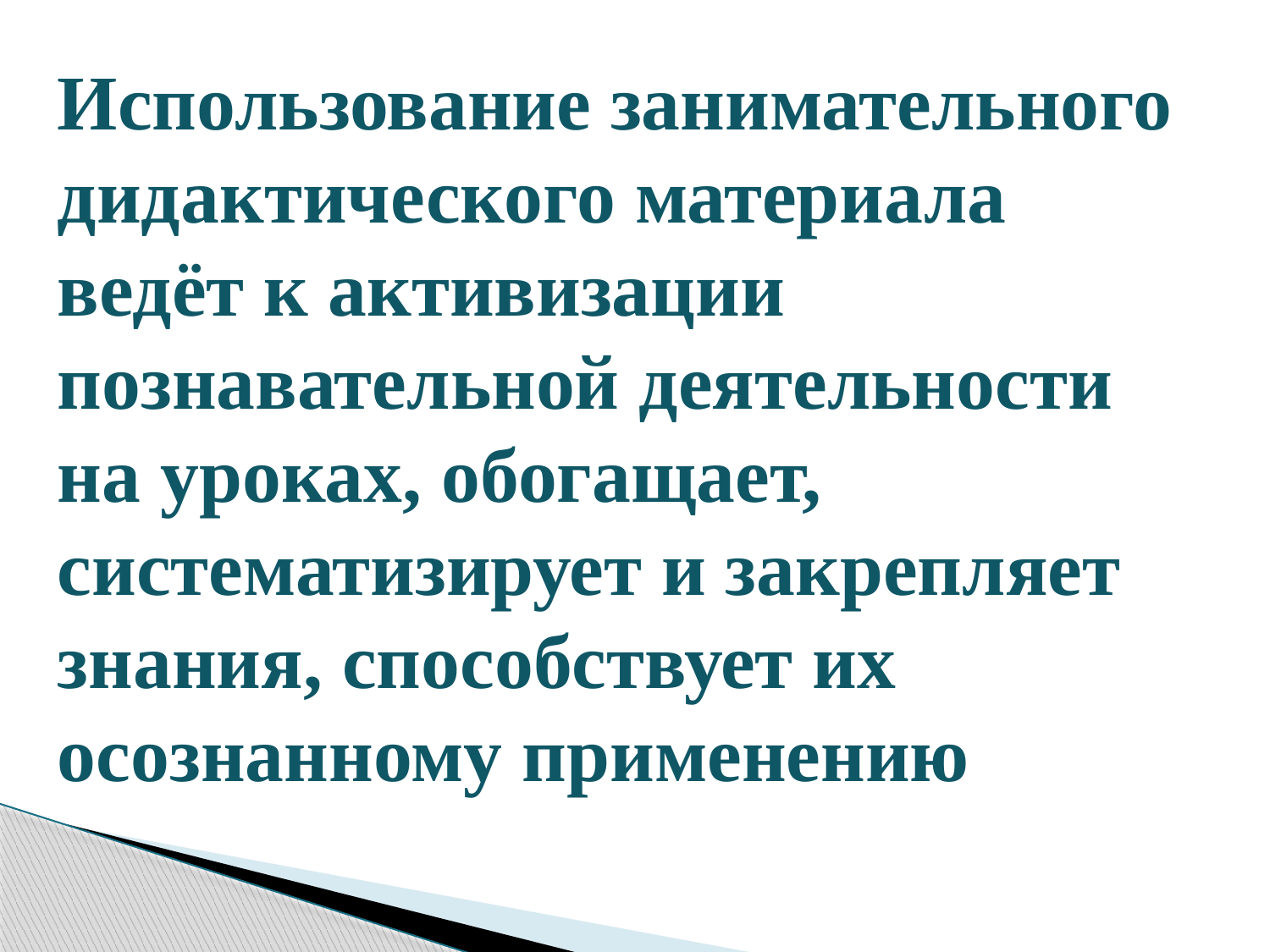

Использование занимательного
дидактического материала ведёт к активизации
познавательной деятельности
на уроках, обогащает,
систематизирует и закрепляет знания, способствует их осознанному применению